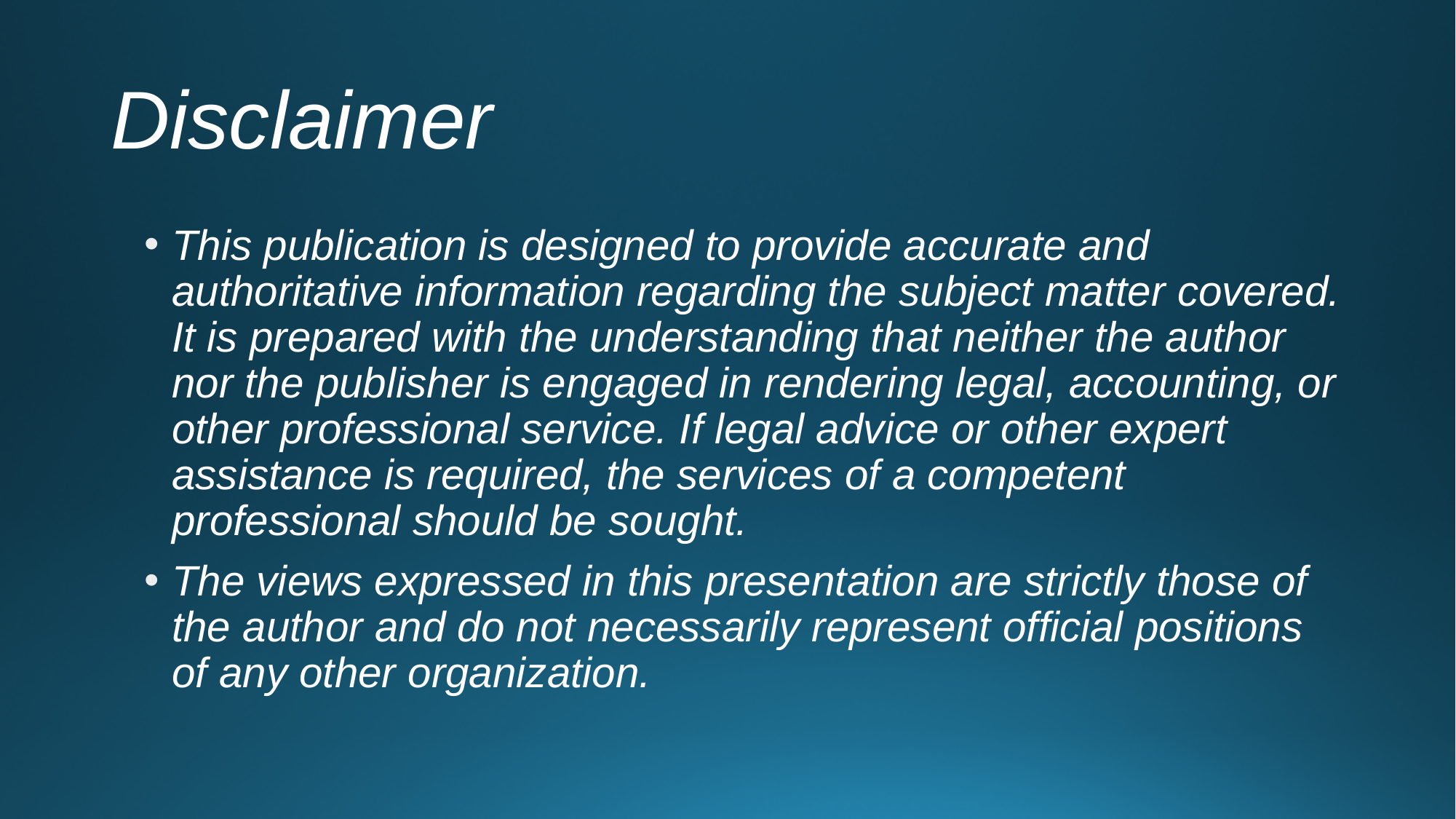

# Disclaimer
This publication is designed to provide accurate and authoritative information regarding the subject matter covered. It is prepared with the understanding that neither the author nor the publisher is engaged in rendering legal, accounting, or other professional service. If legal advice or other expert assistance is required, the services of a competent professional should be sought.
The views expressed in this presentation are strictly those of the author and do not necessarily represent official positions of any other organization.